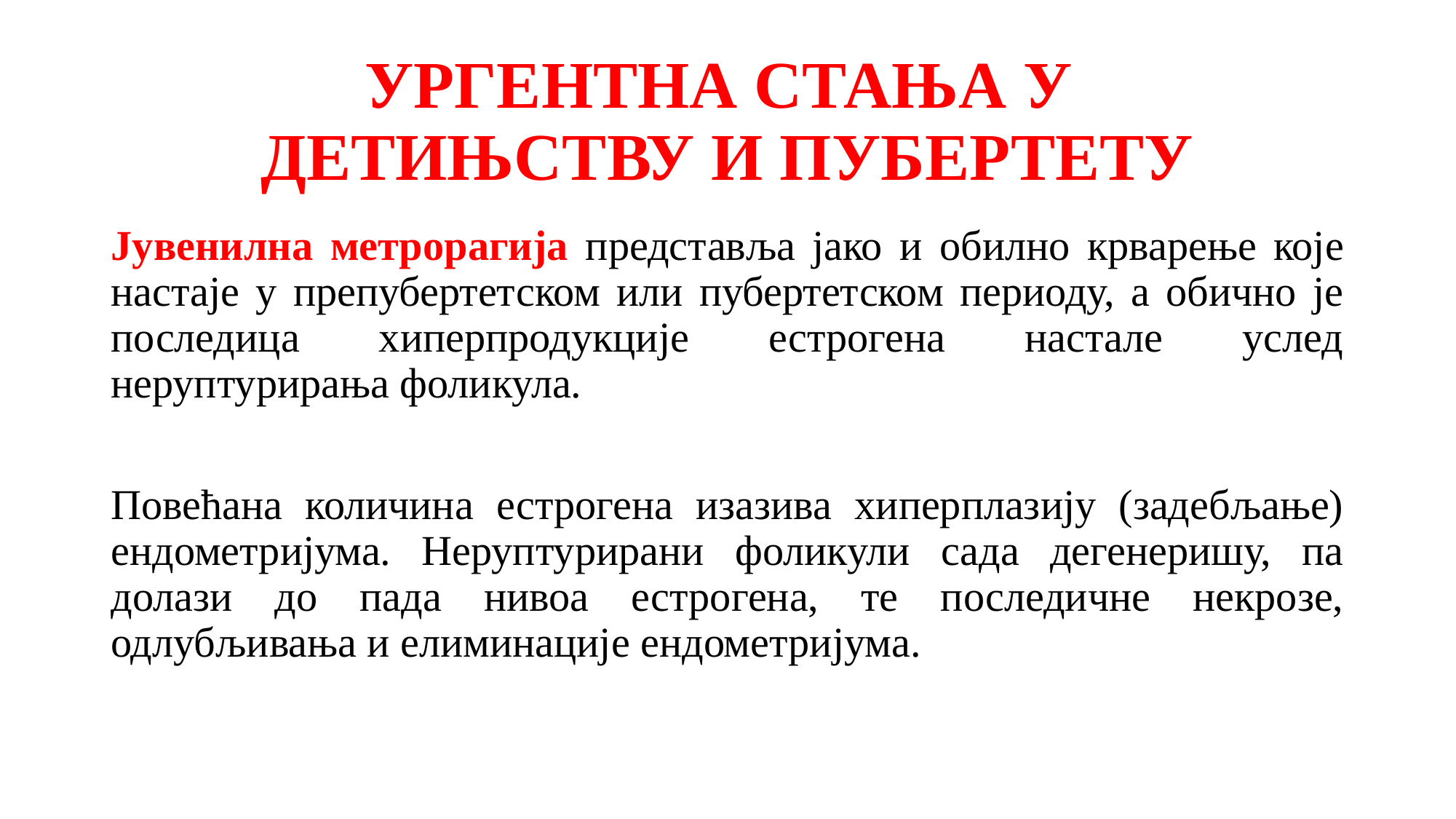

# УРГЕНТНА СТАЊА У ДЕТИЊСТВУ И ПУБЕРТЕТУ
Јувенилна метрорагија представља јако и обилно крварење које настаје у препубертетском или пубертетском периоду, а обично је последица хиперпродукције естрогена настале услед неруптурирања фоликула.

Повећана количина естрогена изазива хиперплазију (задебљање) ендометријума. Неруптурирани фоликули сада дегенеришу, па долази до пада нивоа естрогена, те последичне некрозе, одлубљивања и елиминације ендометријума.